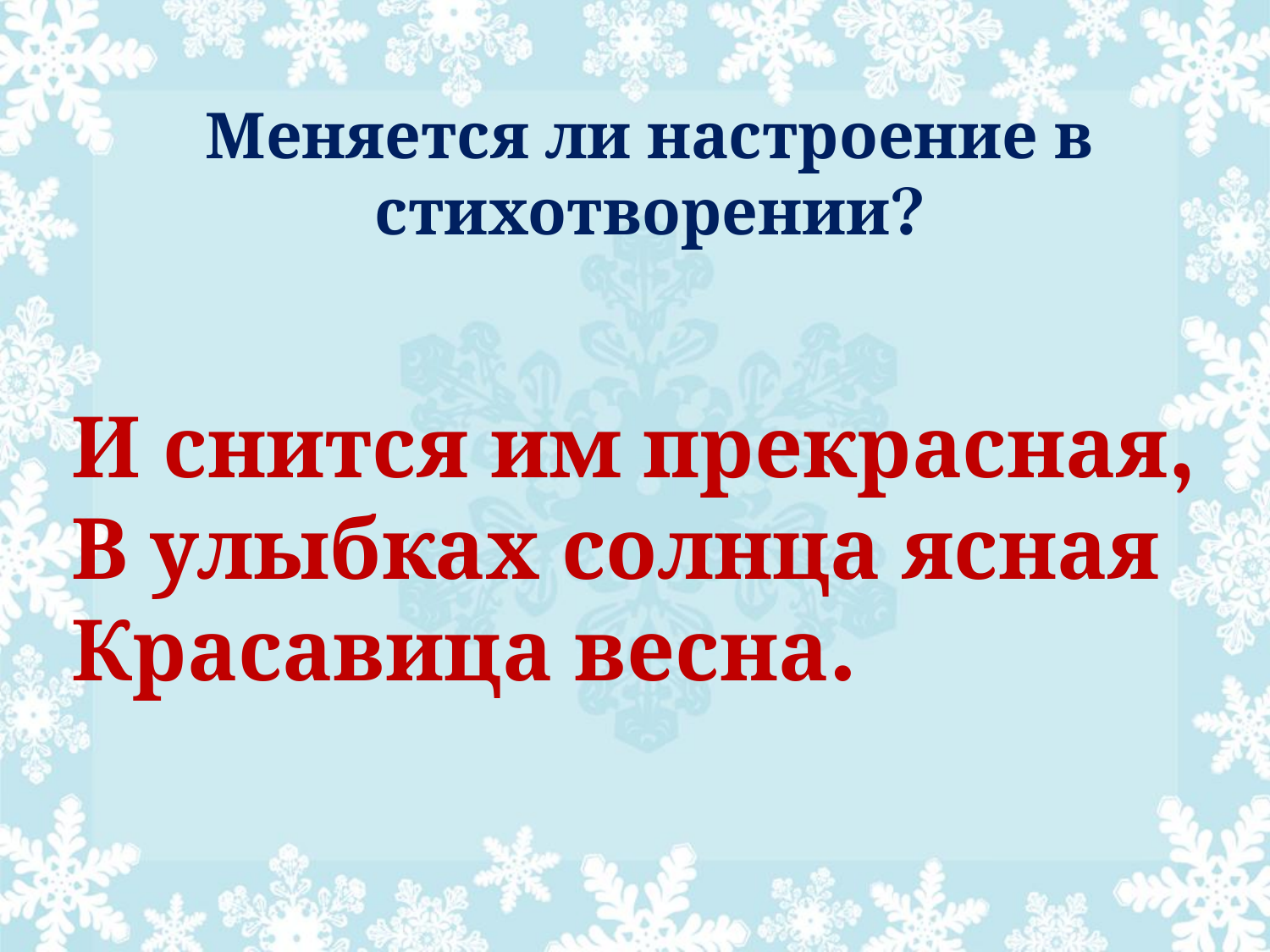

Меняется ли настроение в стихотворении?
И снится им прекрасная,
В улыбках солнца ясная
Красавица весна.